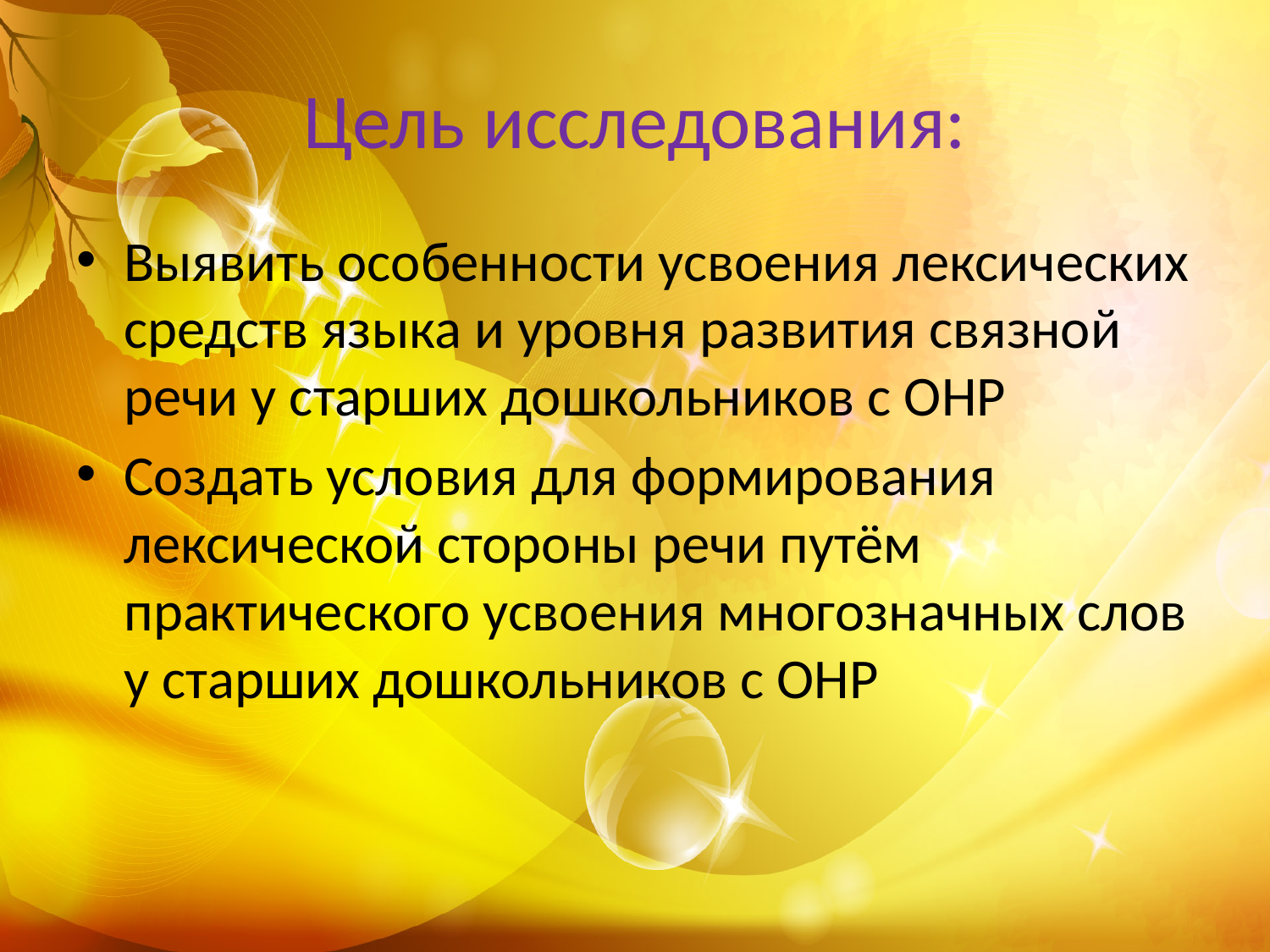

# Цель исследования:
Выявить особенности усвоения лексических средств языка и уровня развития связной речи у старших дошкольников с ОНР
Создать условия для формирования лексической стороны речи путём практического усвоения многозначных слов у старших дошкольников с ОНР